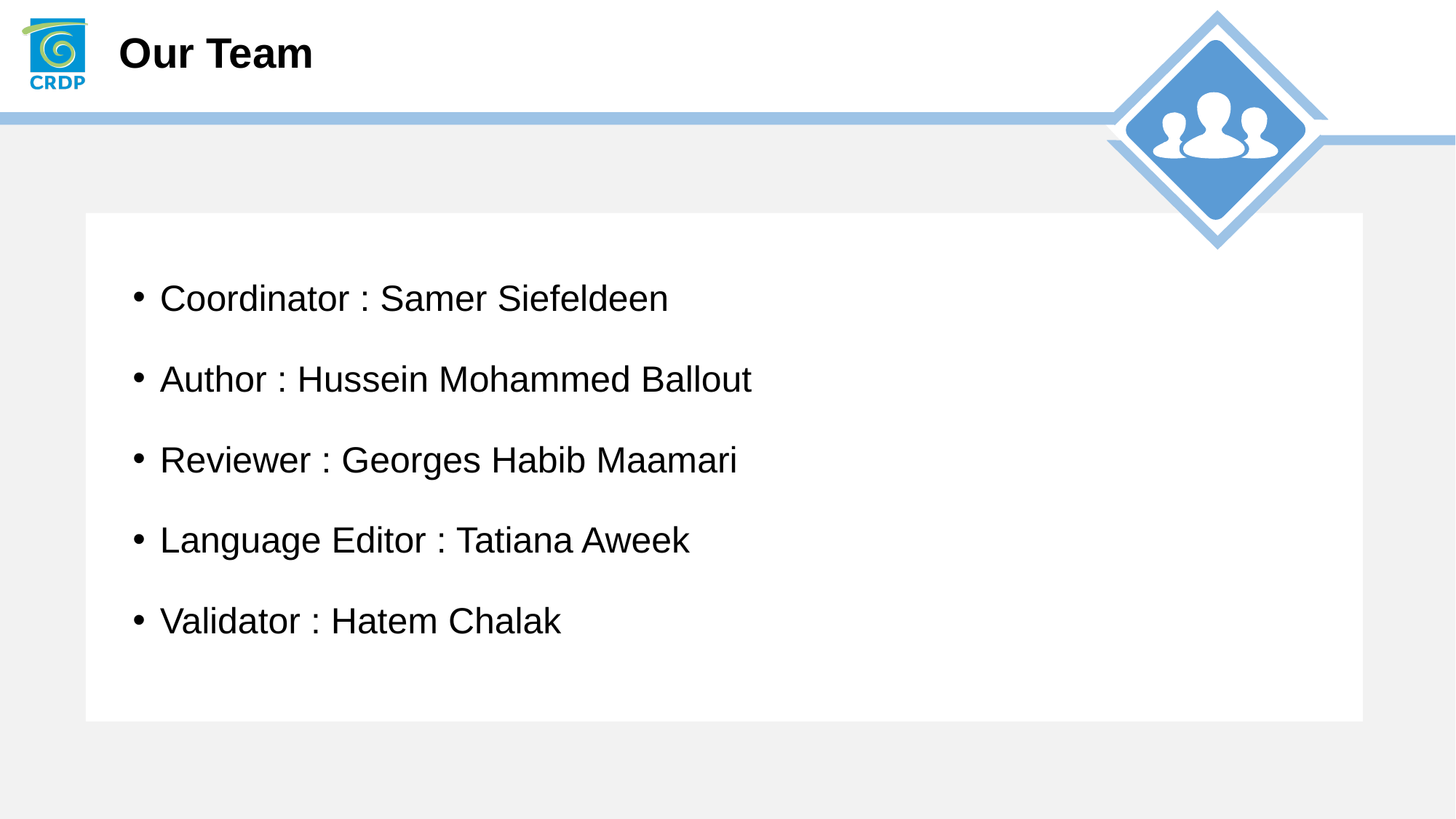

Coordinator : Samer Siefeldeen
Author : Hussein Mohammed Ballout
Reviewer : Georges Habib Maamari
Language Editor : Tatiana Aweek
Validator : Hatem Chalak